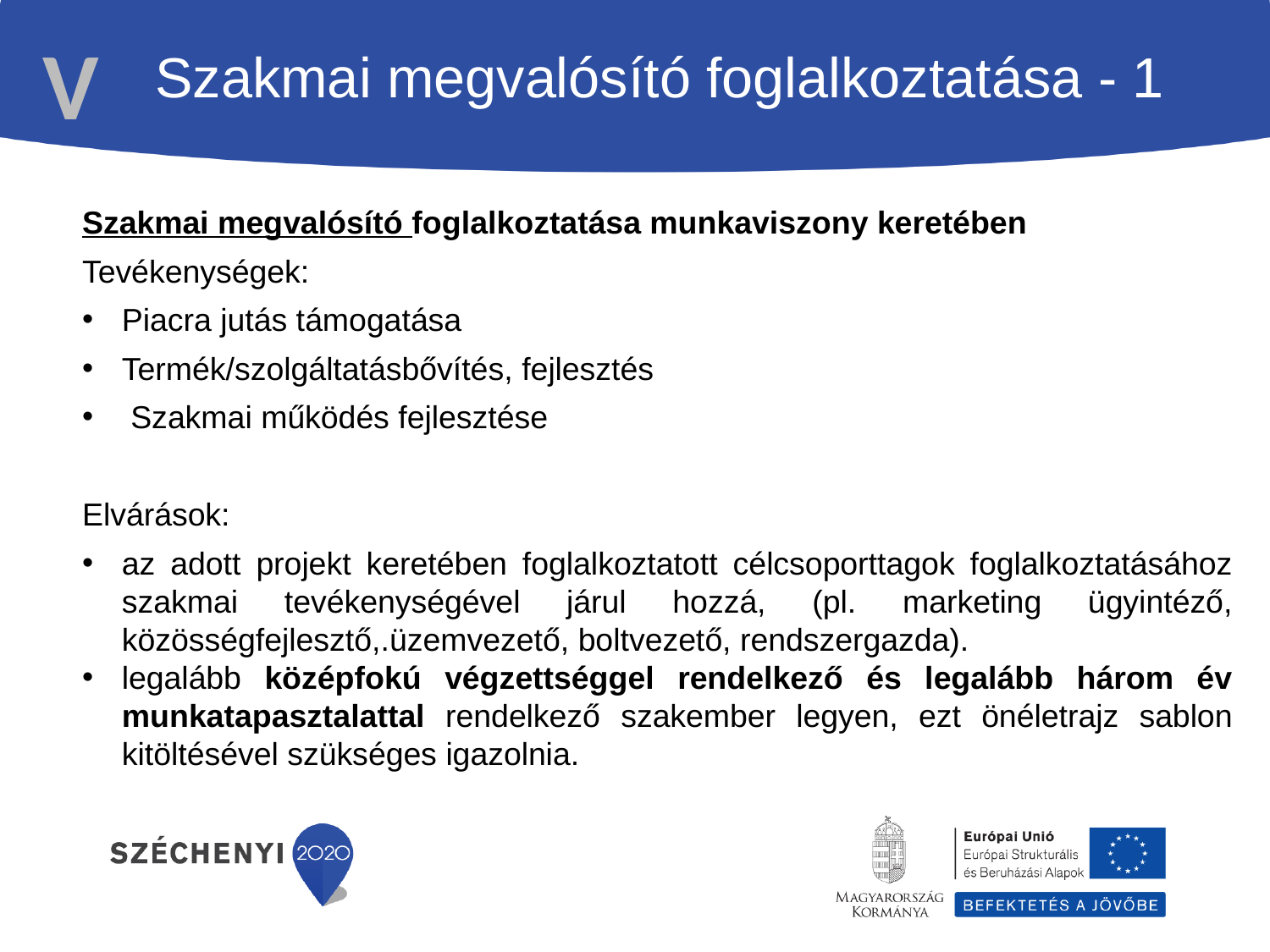

Szakmai megvalósító foglalkoztatása - 1
V
Szakmai megvalósító foglalkoztatása munkaviszony keretében
Tevékenységek:
Piacra jutás támogatása
Termék/szolgáltatásbővítés, fejlesztés
 Szakmai működés fejlesztése

Elvárások:
az adott projekt keretében foglalkoztatott célcsoporttagok foglalkoztatásához szakmai tevékenységével járul hozzá, (pl. marketing ügyintéző, közösségfejlesztő,.üzemvezető, boltvezető, rendszergazda).
legalább középfokú végzettséggel rendelkező és legalább három év munkatapasztalattal rendelkező szakember legyen, ezt önéletrajz sablon kitöltésével szükséges igazolnia.